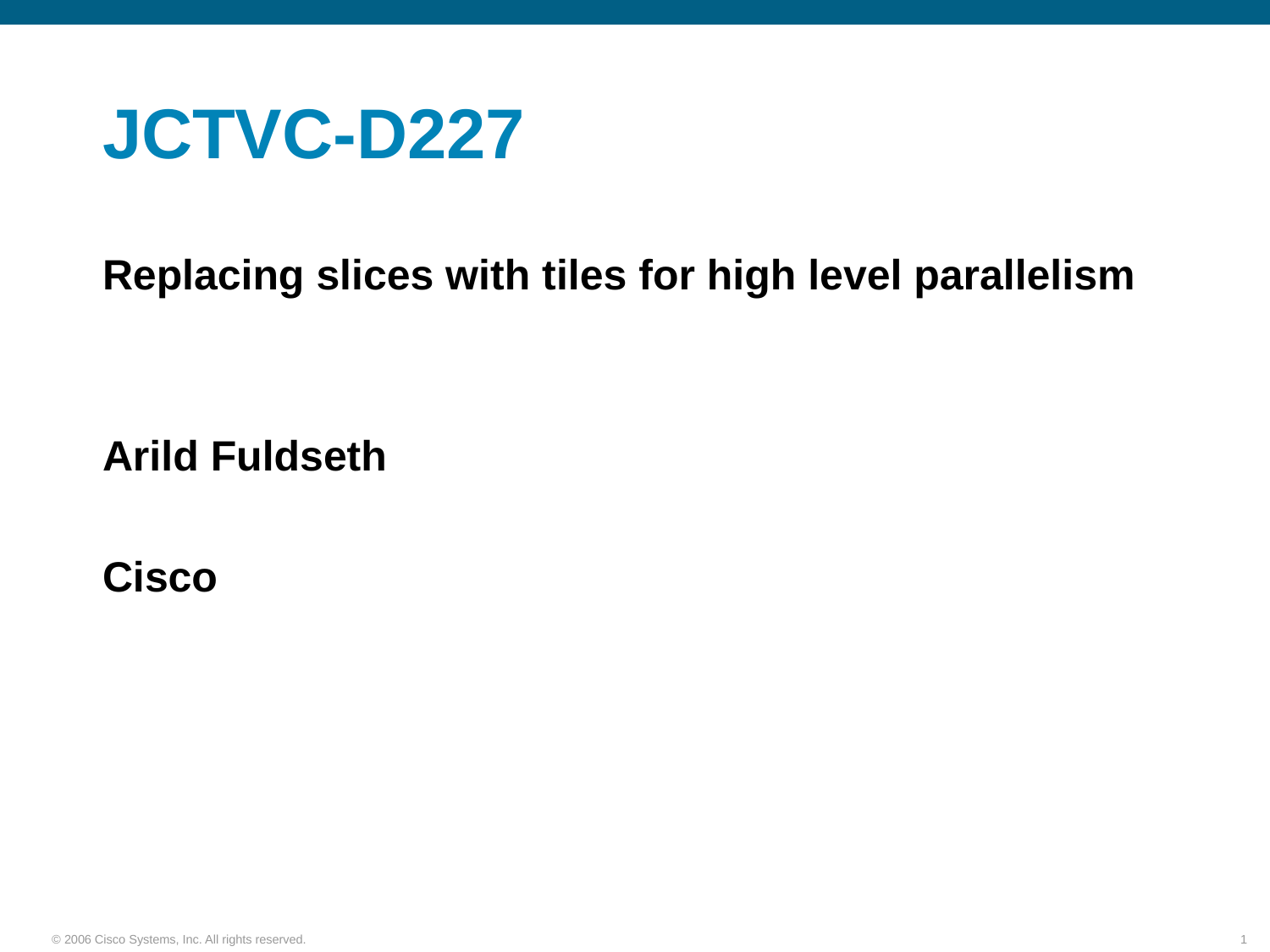

# JCTVC-D227
Replacing slices with tiles for high level parallelism

Arild Fuldseth

Cisco